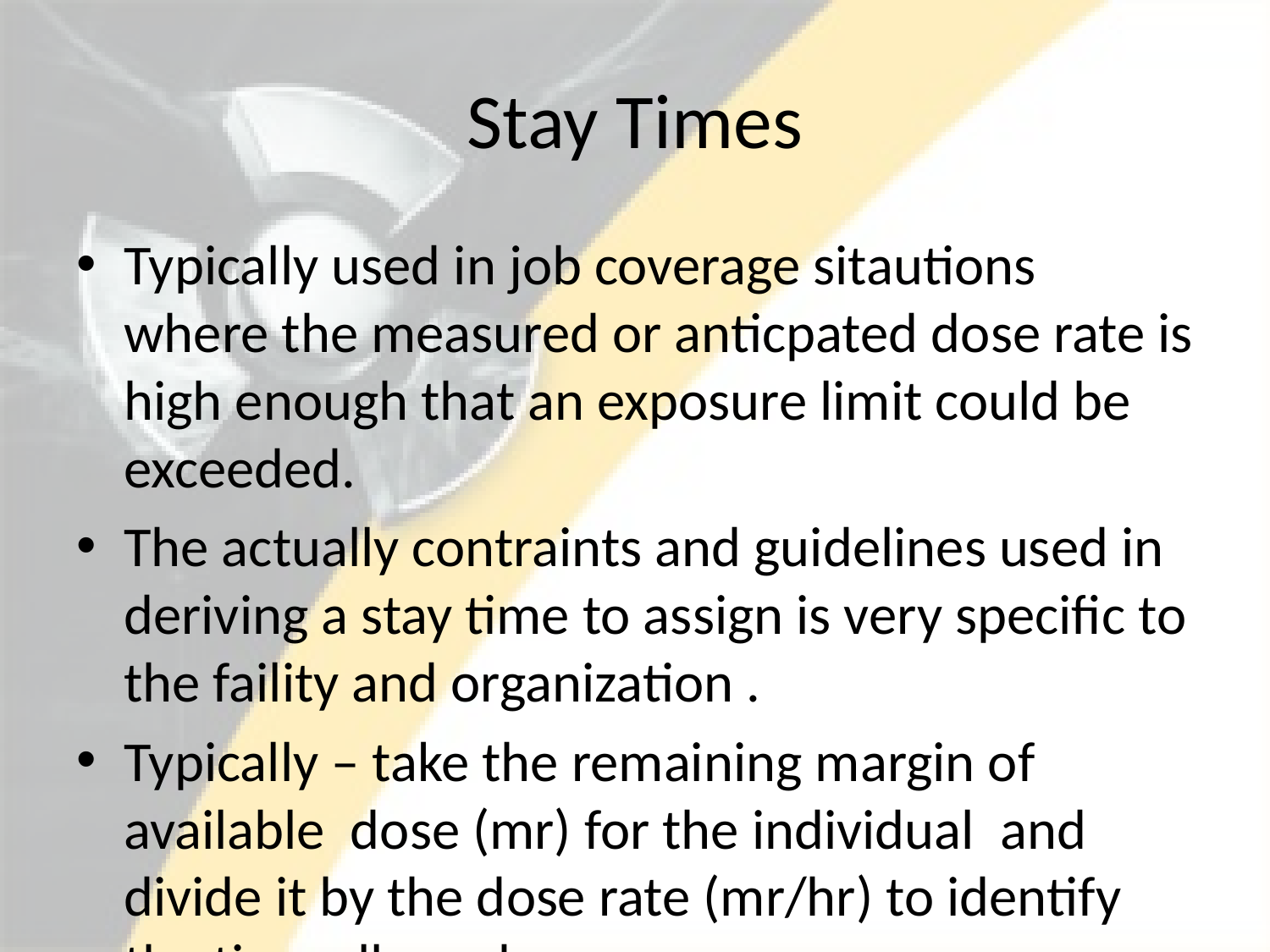

# Stay Times
Typically used in job coverage sitautions where the measured or anticpated dose rate is high enough that an exposure limit could be exceeded.
The actually contraints and guidelines used in deriving a stay time to assign is very specific to the faility and organization .
Typically – take the remaining margin of available  dose (mr) for the individual  and divide it by the dose rate (mr/hr) to identify the time allowed .
Often a “fudge factor” to be used to inject a level of conservatism into the stay time actually used.